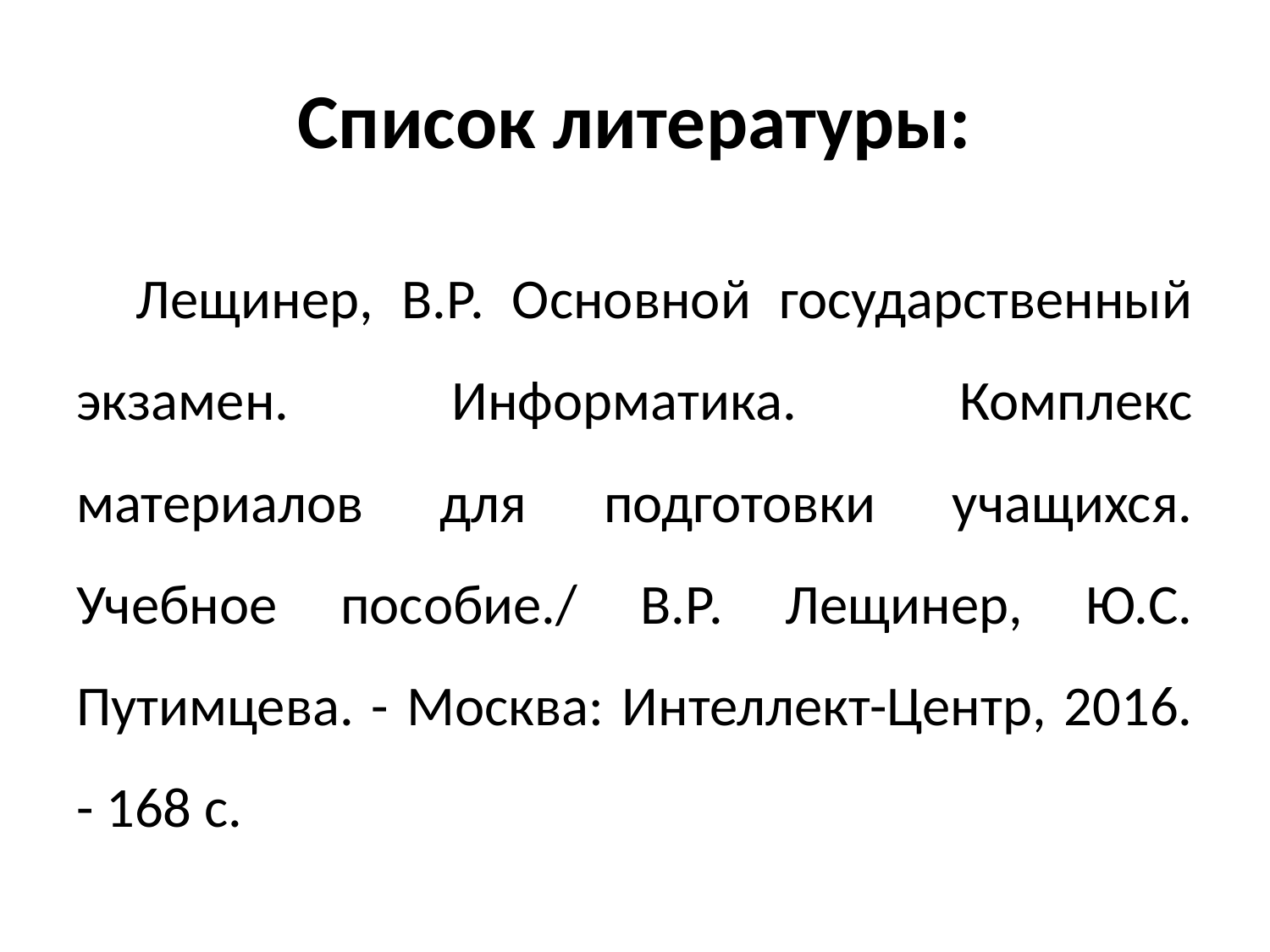

# Список литературы:
Лещинер, В.Р. Основной государственный экзамен. Информатика. Комплекс материалов для подготовки учащихся. Учебное пособие./ В.Р. Лещинер, Ю.С. Путимцева. - Москва: Интеллект-Центр, 2016. - 168 с.